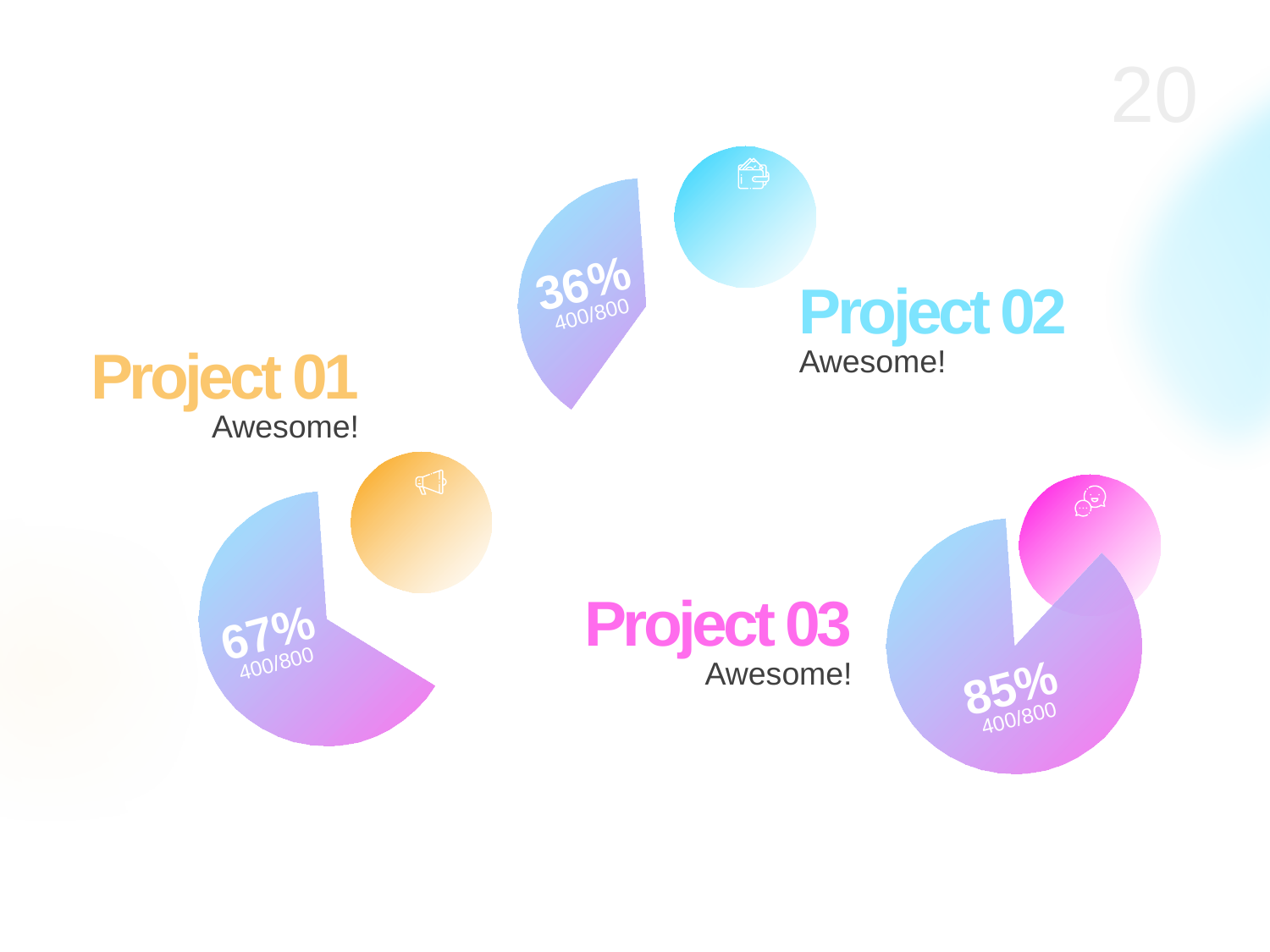

36%
400/800

Project 02
Awesome!

Project 01
Awesome!

67%
400/800

85%
400/800
Project 03
Awesome!